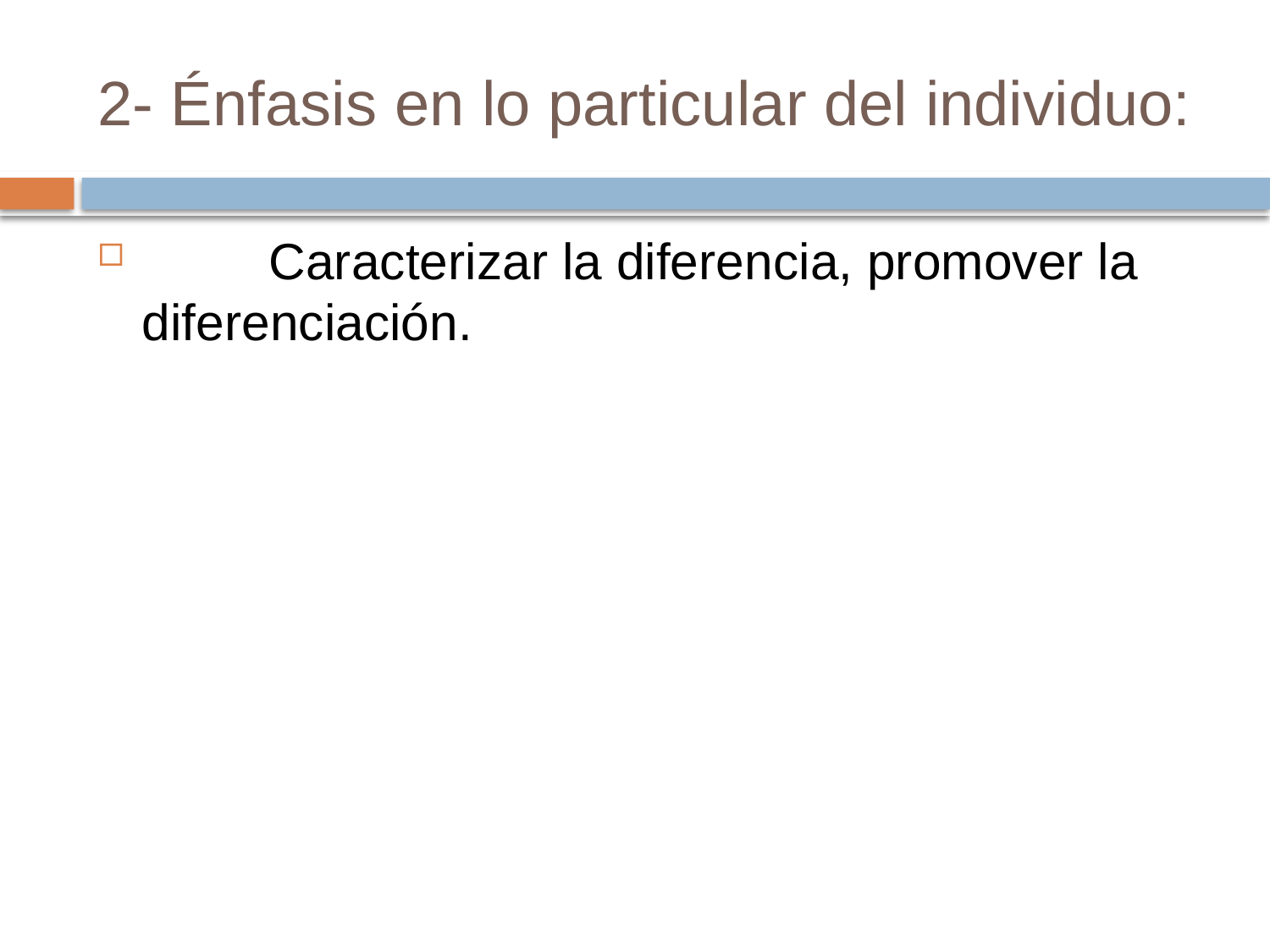

# 2- Énfasis en lo particular del individuo:
	Caracterizar la diferencia, promover la diferenciación.